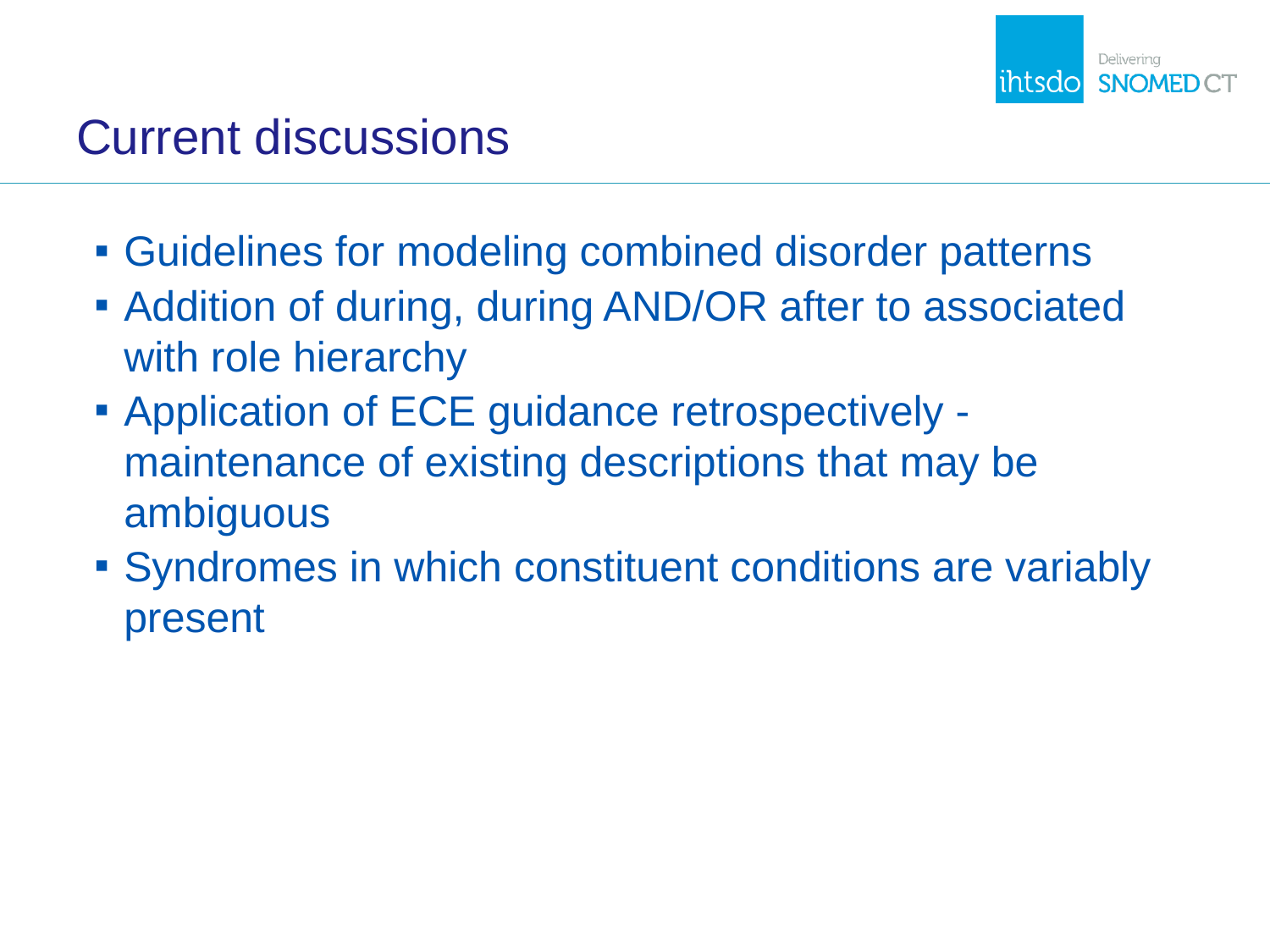

# Current discussions
Guidelines for modeling combined disorder patterns
Addition of during, during AND/OR after to associated with role hierarchy
Application of ECE guidance retrospectively - maintenance of existing descriptions that may be ambiguous
Syndromes in which constituent conditions are variably present